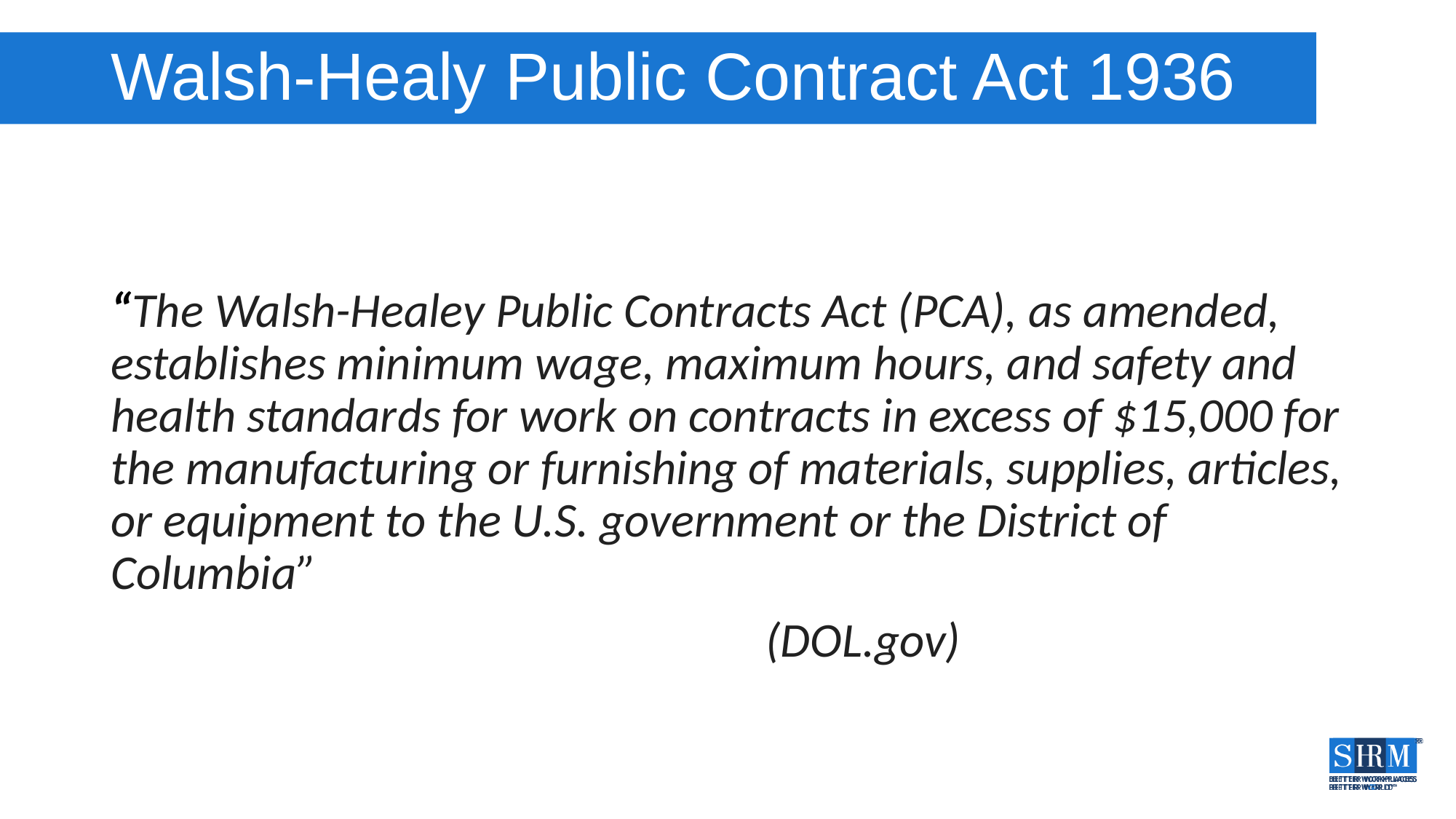

# Walsh-Healy Public Contract Act 1936

“The Walsh-Healey Public Contracts Act (PCA), as amended, establishes minimum wage, maximum hours, and safety and health standards for work on contracts in excess of $15,000 for the manufacturing or furnishing of materials, supplies, articles, or equipment to the U.S. government or the District of Columbia”
						(DOL.gov)